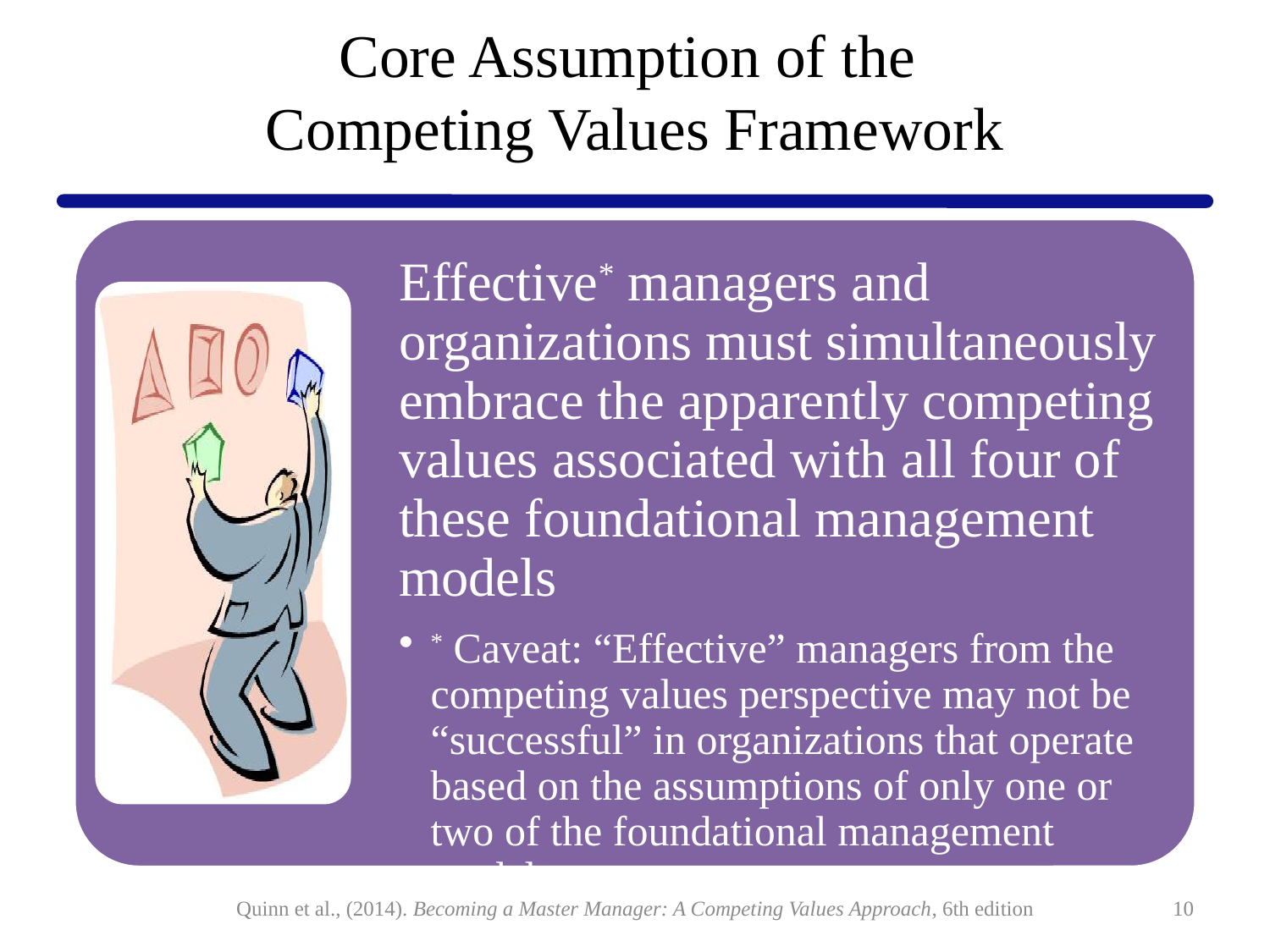

# Core Assumption of the Competing Values Framework
Effective* managers and organizations must simultaneously embrace the apparently competing values associated with all four of these foundational management models
* Caveat: “Effective” managers from the competing values perspective may not be “successful” in organizations that operate
based on the assumptions of only one or
two of the foundational management models.
Quinn et al., (2014). Becoming a Master Manager: A Competing Values Approach, 6th edition
10